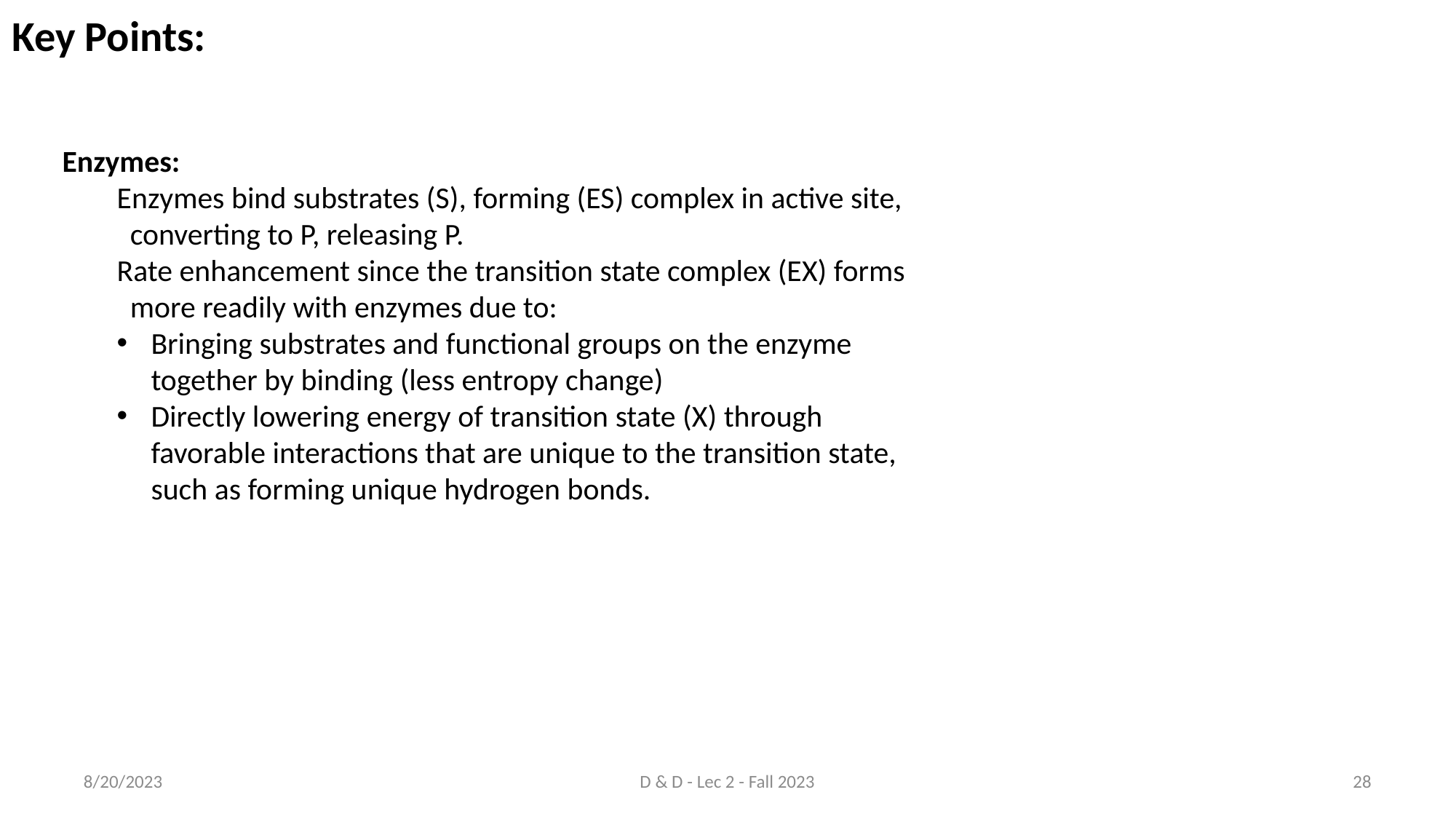

Key Points:
Enzymes:
Enzymes bind substrates (S), forming (ES) complex in active site, converting to P, releasing P.
Rate enhancement since the transition state complex (EX) forms more readily with enzymes due to:
Bringing substrates and functional groups on the enzyme together by binding (less entropy change)
Directly lowering energy of transition state (X) through favorable interactions that are unique to the transition state, such as forming unique hydrogen bonds.
8/20/2023
D & D - Lec 2 - Fall 2023
28